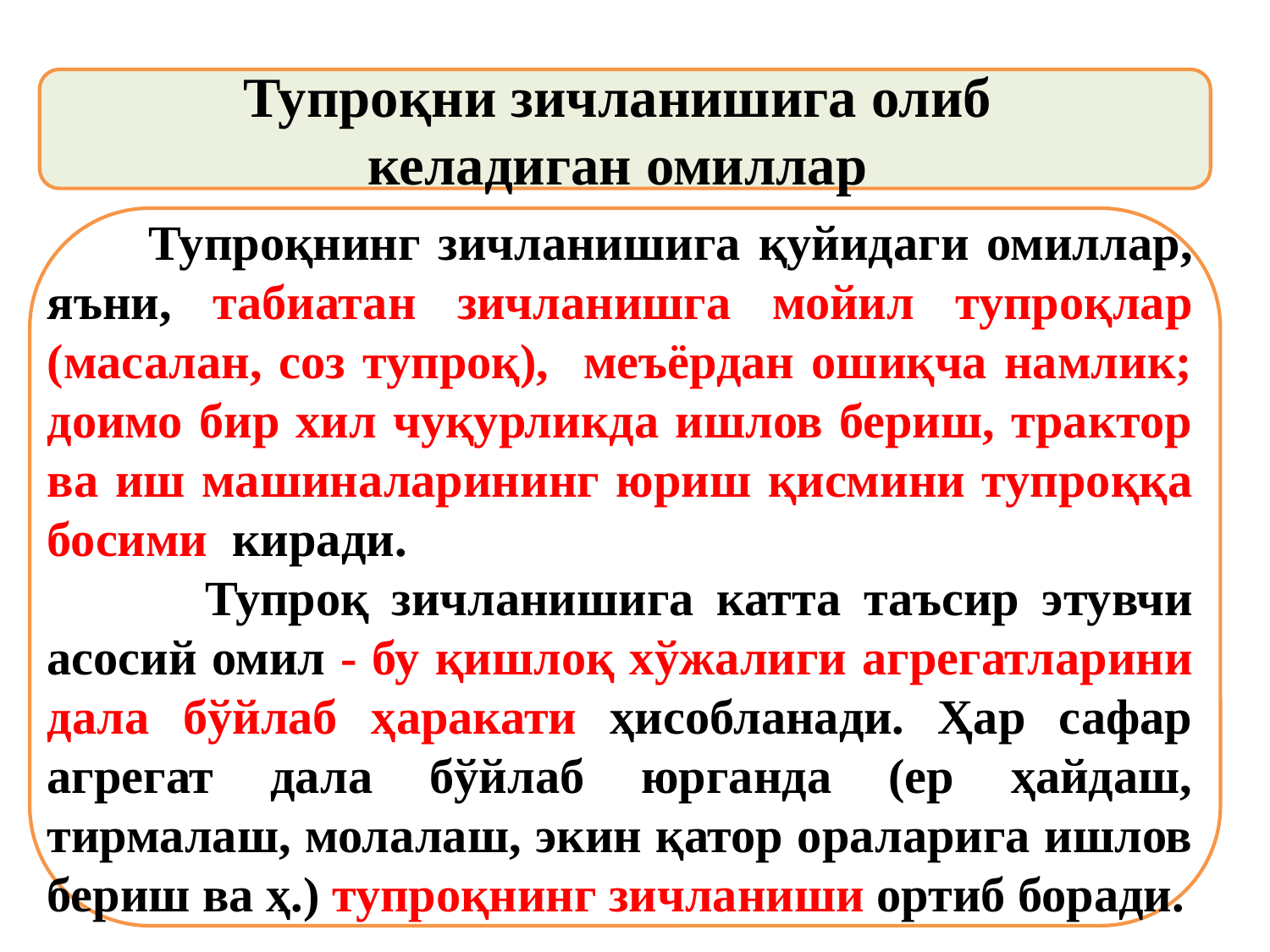

Тупроқни зичланишига олиб
келадиган омиллар
       Тупроқнинг зичланишига қуйидаги омиллар, яъни, табиатан зичланишга мойил тупроқлар (масалан, соз тупроқ),  меъёрдан ошиқча намлик; доимо бир хил чуқурликда ишлов бериш, трактор ва иш машиналарининг юриш қисмини тупроққа босими  киради.
       Тупроқ зичланишига катта таъсир этувчи асосий омил - бу қишлоқ хўжалиги агрегатларини дала бўйлаб ҳаракати ҳисобланади. Ҳар сафар агрегат дала бўйлаб юрганда (ер ҳайдаш, тирмалаш, молалаш, экин қатор ораларига ишлов бериш ва ҳ.) тупроқнинг зичланиши ортиб боради.